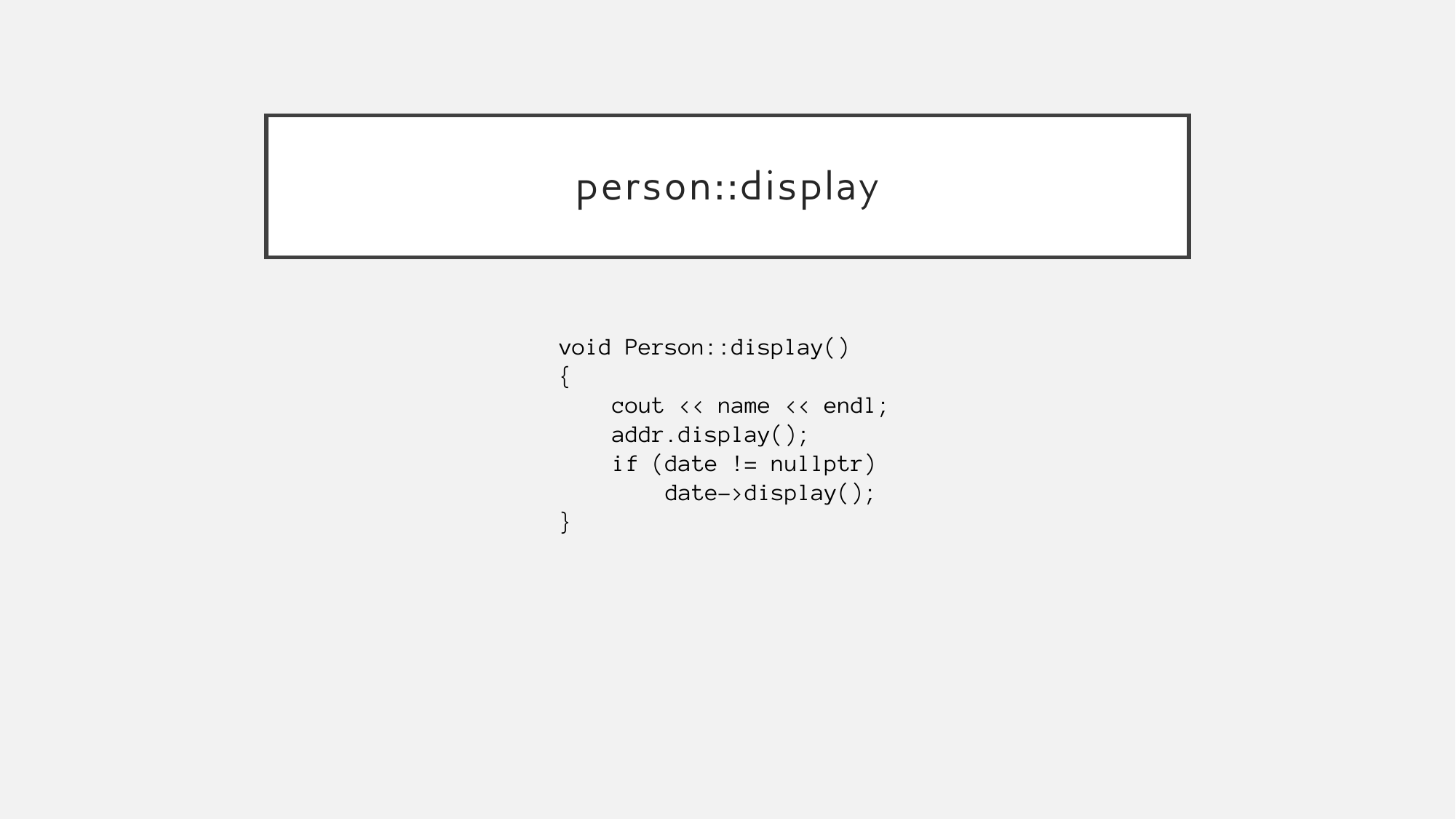

# person::display
void Person::display()
{
    cout << name << endl;
    addr.display();
    if (date != nullptr)
        date->display();
}